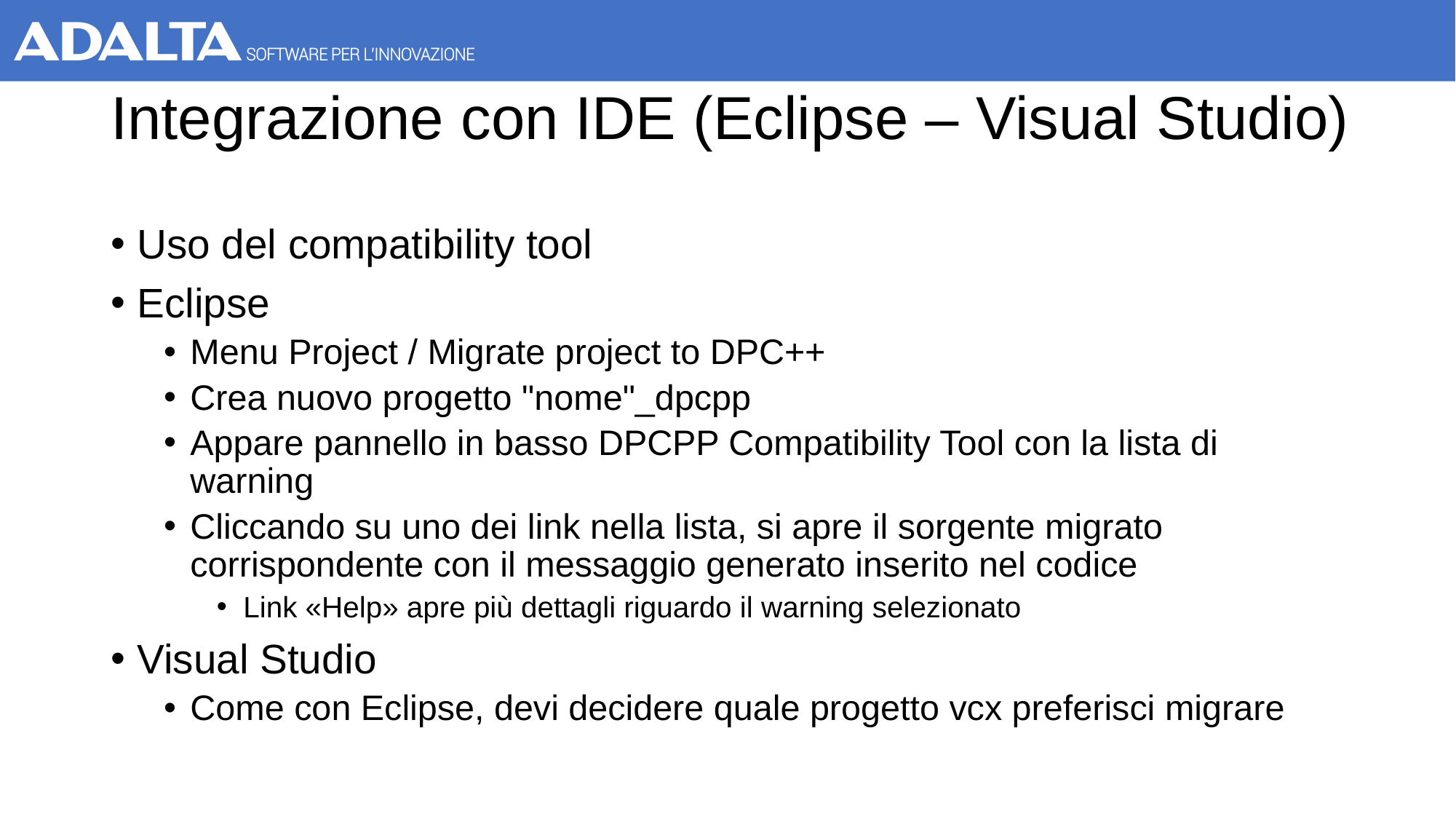

# Integrazione con IDE (Eclipse – Visual Studio)
Uso del compatibility tool
Eclipse
Menu Project / Migrate project to DPC++
Crea nuovo progetto "nome"_dpcpp
Appare pannello in basso DPCPP Compatibility Tool con la lista di warning
Cliccando su uno dei link nella lista, si apre il sorgente migrato corrispondente con il messaggio generato inserito nel codice
Link «Help» apre più dettagli riguardo il warning selezionato
Visual Studio
Come con Eclipse, devi decidere quale progetto vcx preferisci migrare